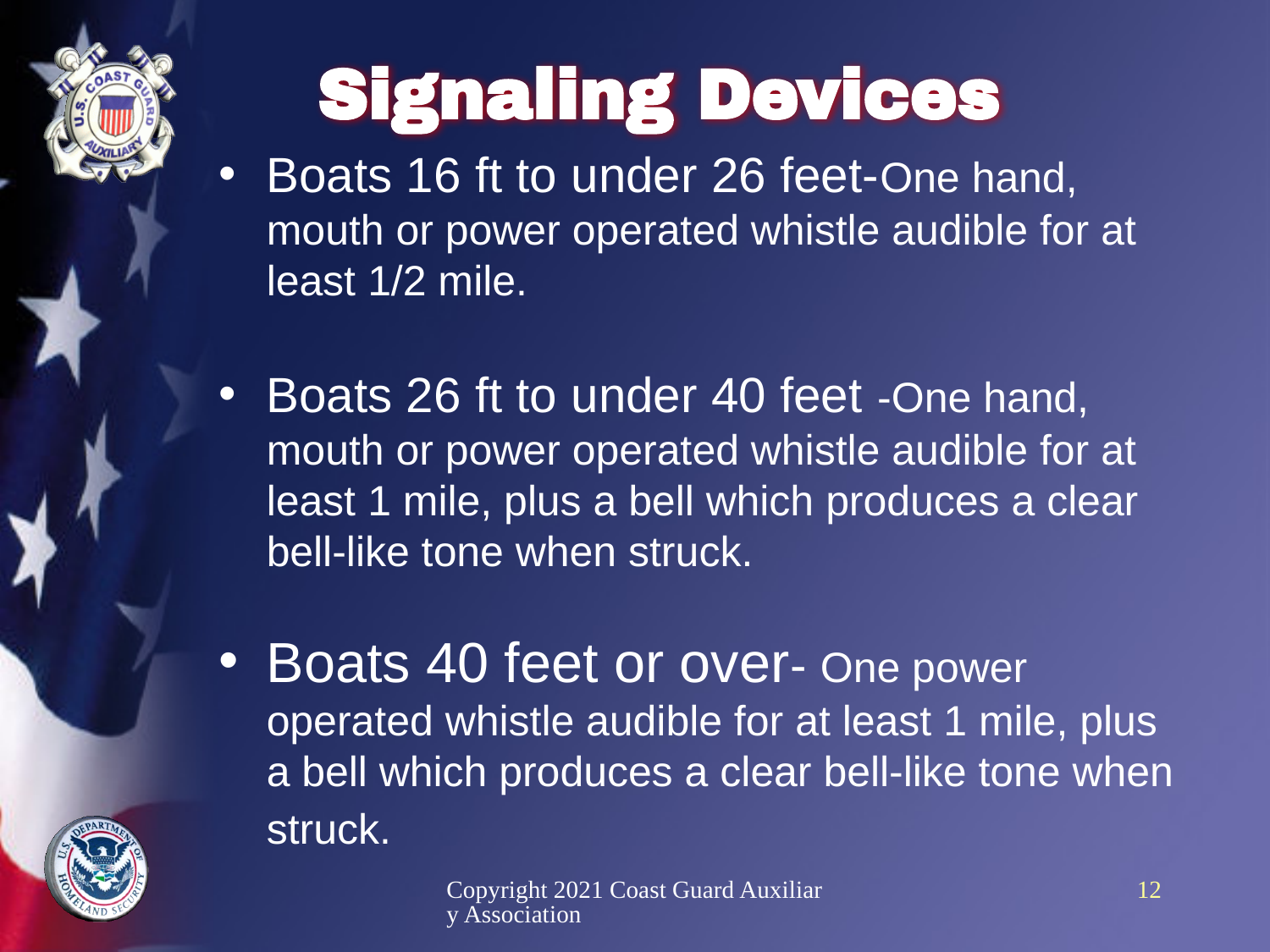

# Signaling Devices
Boats 16 ft to under 26 feet-One hand, mouth or power operated whistle audible for at least 1/2 mile.
Boats 26 ft to under 40 feet -One hand, mouth or power operated whistle audible for at least 1 mile, plus a bell which produces a clear bell-like tone when struck.
Boats 40 feet or over- One power operated whistle audible for at least 1 mile, plus a bell which produces a clear bell-like tone when struck.

Copyright 2021 Coast Guard Auxiliary Association
12